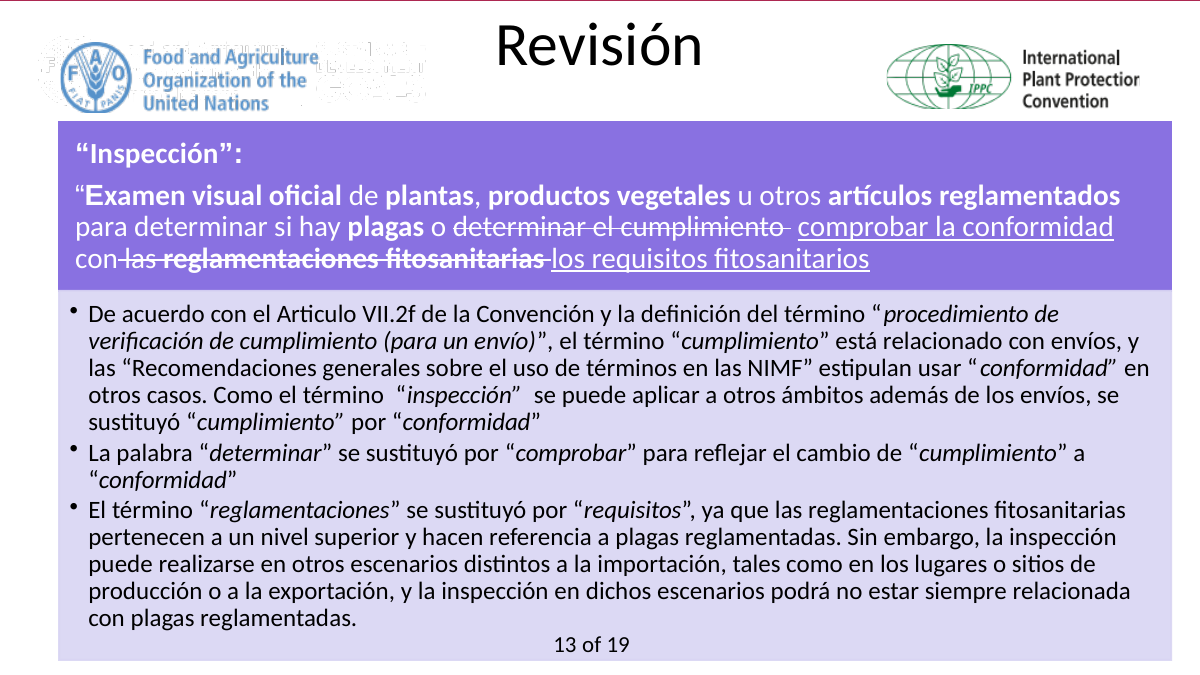

Revisión
“Inspección”:
“Examen visual oficial de plantas, productos vegetales u otros artículos reglamentados para determinar si hay plagas o determinar el cumplimiento  comprobar la conformidad con las reglamentaciones fitosanitarias los requisitos fitosanitarios
De acuerdo con el Articulo VII.2f de la Convención y la definición del término “procedimiento de verificación de cumplimiento (para un envío)”, el término “cumplimiento” está relacionado con envíos, y  las “Recomendaciones generales sobre el uso de términos en las NIMF” estipulan usar “conformidad” en otros casos. Como el término  “inspección”  se puede aplicar a otros ámbitos además de los envíos, se sustituyó “cumplimiento” por “conformidad”
La palabra “determinar” se sustituyó por “comprobar” para reflejar el cambio de “cumplimiento” a “conformidad”
El término “reglamentaciones” se sustituyó por “requisitos”, ya que las reglamentaciones fitosanitarias pertenecen a un nivel superior y hacen referencia a plagas reglamentadas. Sin embargo, la inspección puede realizarse en otros escenarios distintos a la importación, tales como en los lugares o sitios de producción o a la exportación, y la inspección en dichos escenarios podrá no estar siempre relacionada con plagas reglamentadas.
13 of 19